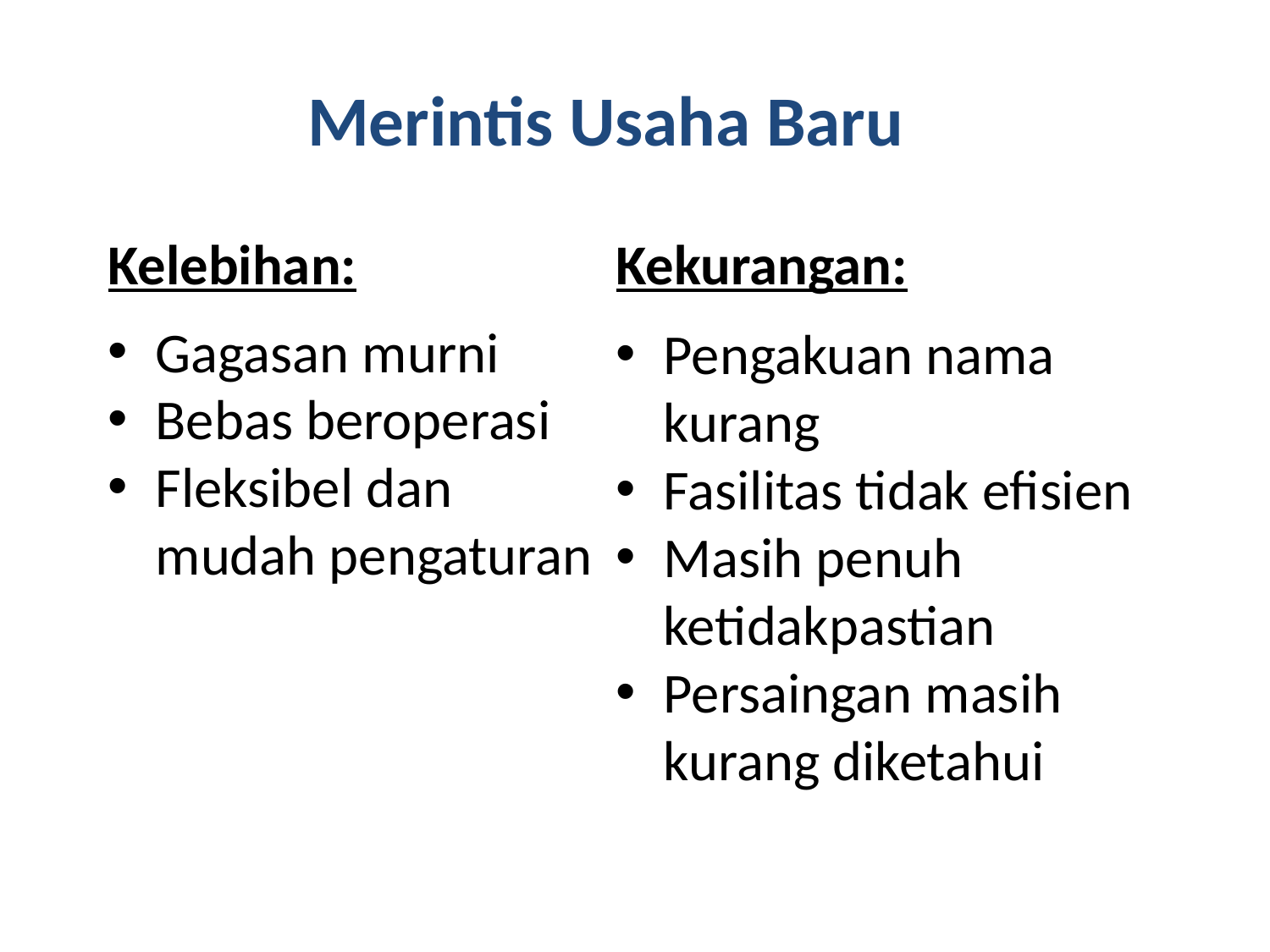

# Merintis Usaha Baru
Kelebihan:

Gagasan murni
Bebas beroperasi
Fleksibel dan mudah pengaturan
Kekurangan:

Pengakuan nama kurang
Fasilitas tidak efisien
Masih penuh ketidakpastian
Persaingan masih kurang diketahui